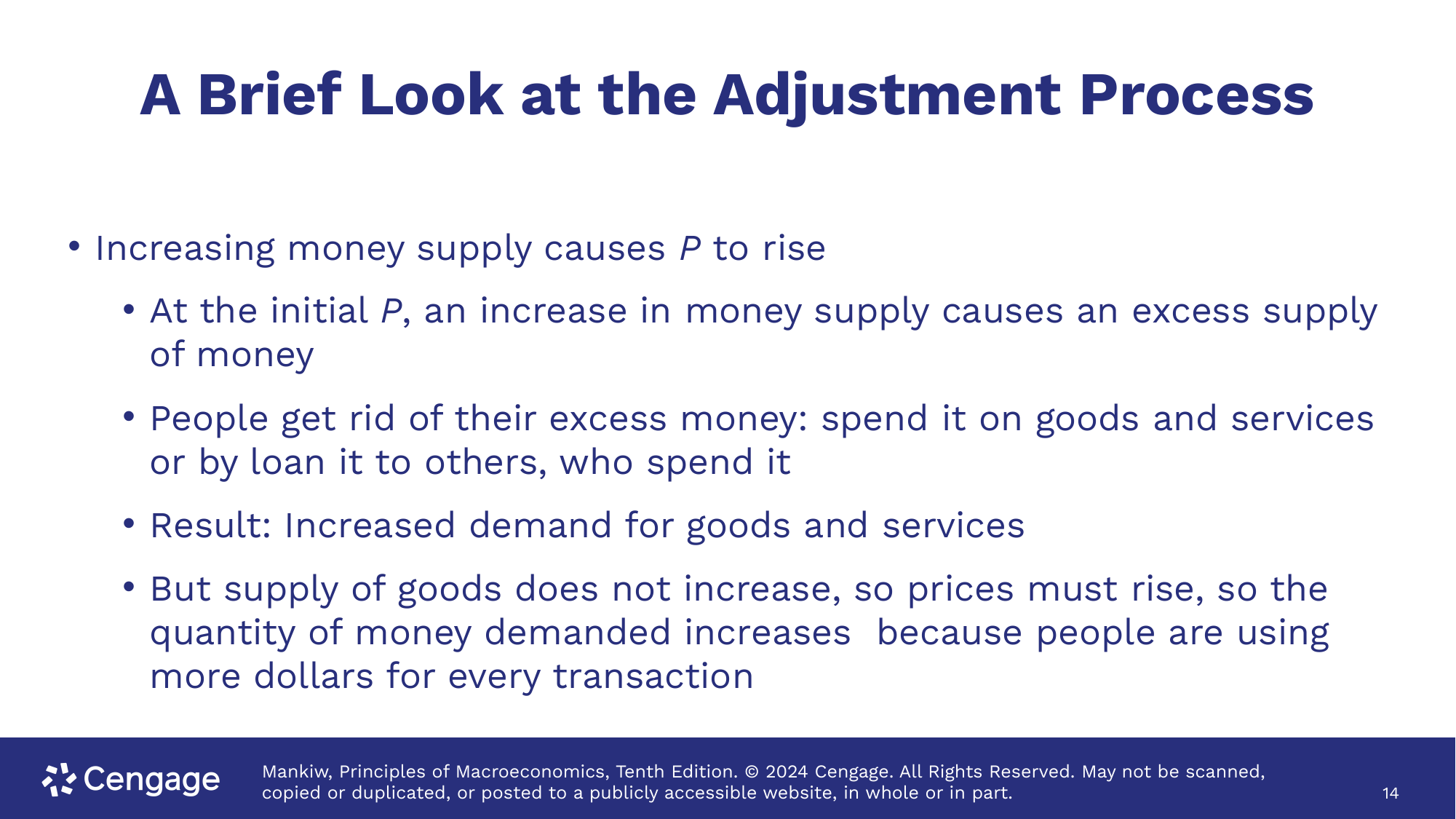

# A Brief Look at the Adjustment Process
Increasing money supply causes P to rise
At the initial P, an increase in money supply causes an excess supply of money
People get rid of their excess money: spend it on goods and services or by loan it to others, who spend it
Result: Increased demand for goods and services
But supply of goods does not increase, so prices must rise, so the quantity of money demanded increases  because people are using more dollars for every transaction